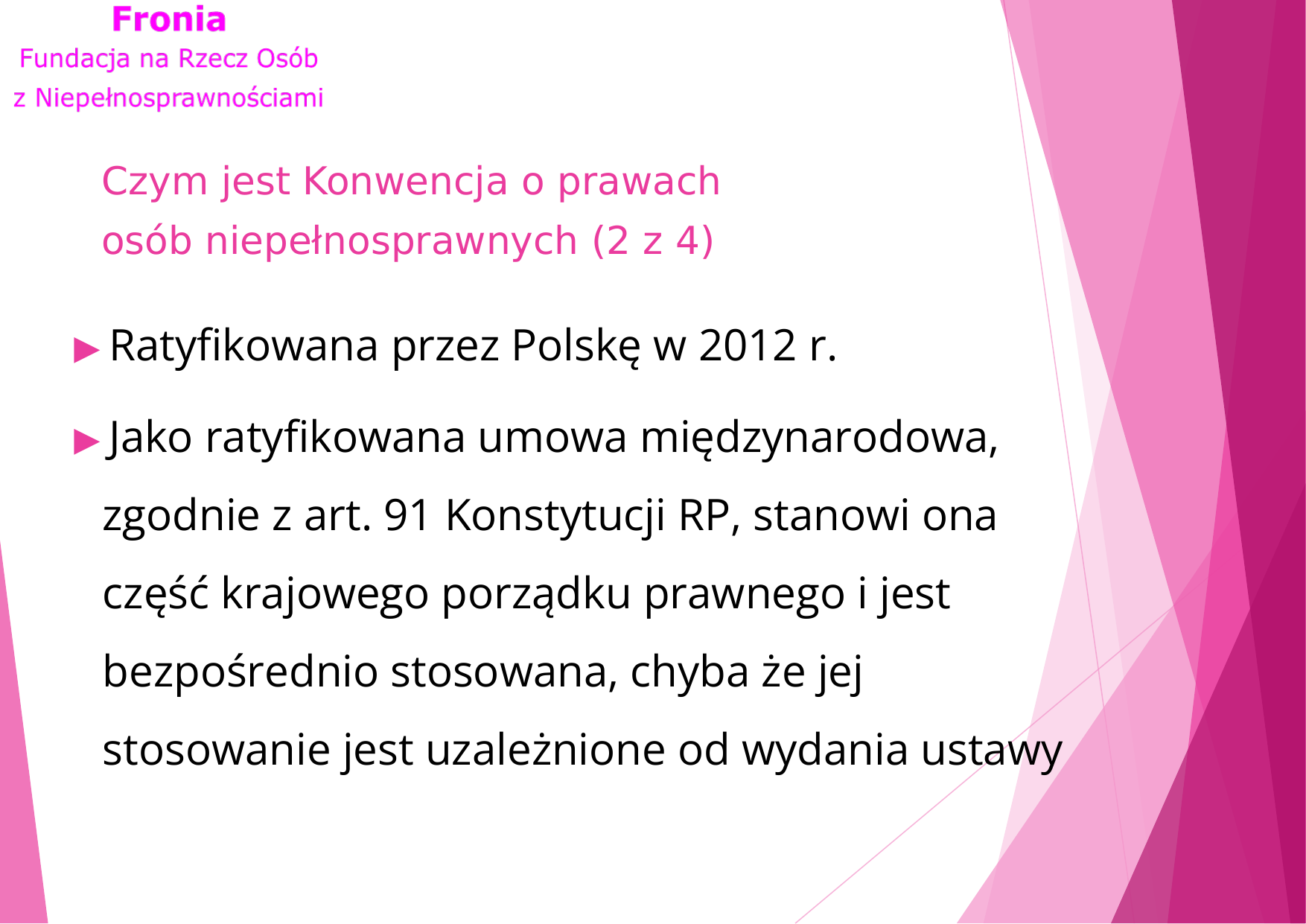

# Czym jest Konwencja o prawach osób niepełnosprawnych (2 z 4)
Ratyfikowana przez Polskę w 2012 r.
Jako ratyfikowana umowa międzynarodowa, zgodnie z art. 91 Konstytucji RP, stanowi ona część krajowego porządku prawnego i jest bezpośrednio stosowana, chyba że jej stosowanie jest uzależnione od wydania ustawy